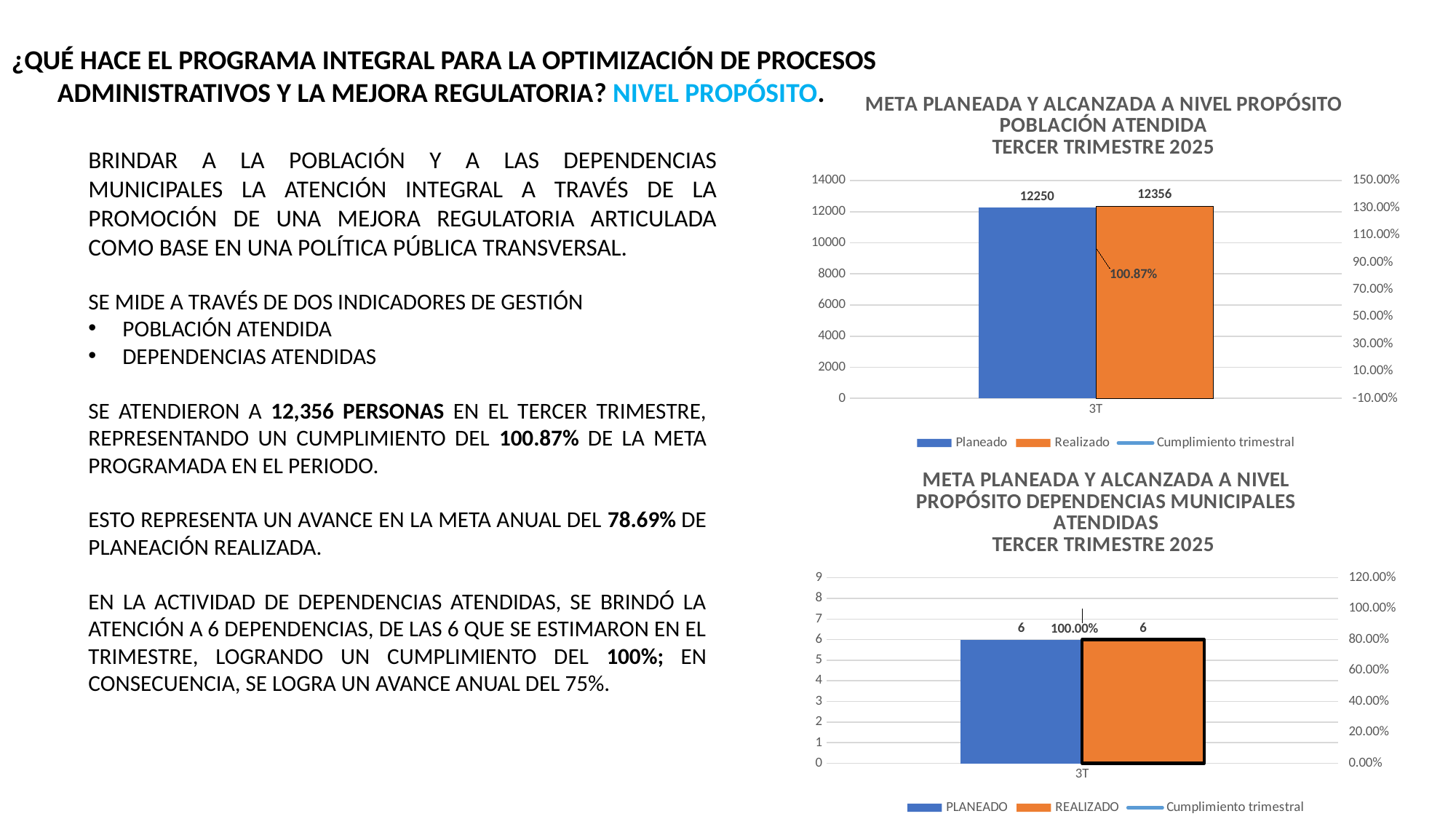

¿QUÉ HACE EL PROGRAMA INTEGRAL PARA LA OPTIMIZACIÓN DE PROCESOS ADMINISTRATIVOS Y LA MEJORA REGULATORIA? NIVEL PROPÓSITO.

### Chart: META PLANEADA Y ALCANZADA A NIVEL PROPÓSITO
POBLACIÓN ATENDIDA
TERCER TRIMESTRE 2025

| Category |  |  | Cumplimiento trimestral |
|---|---|---|---|
| 3T | 12250.0 | 12356.0 | 1.0086530612244897 |
BRINDAR A LA POBLACIÓN Y A LAS DEPENDENCIAS MUNICIPALES LA ATENCIÓN INTEGRAL A TRAVÉS DE LA PROMOCIÓN DE UNA MEJORA REGULATORIA ARTICULADA COMO BASE EN UNA POLÍTICA PÚBLICA TRANSVERSAL.

SE MIDE A TRAVÉS DE DOS INDICADORES DE GESTIÓN
POBLACIÓN ATENDIDA
DEPENDENCIAS ATENDIDAS

SE ATENDIERON A 12,356 PERSONAS EN EL TERCER TRIMESTRE, REPRESENTANDO UN CUMPLIMIENTO DEL 100.87% DE LA META PROGRAMADA EN EL PERIODO.

ESTO REPRESENTA UN AVANCE EN LA META ANUAL DEL 78.69% DE PLANEACIÓN REALIZADA.

EN LA ACTIVIDAD DE DEPENDENCIAS ATENDIDAS, SE BRINDÓ LA ATENCIÓN A 6 DEPENDENCIAS, DE LAS 6 QUE SE ESTIMARON EN EL TRIMESTRE, LOGRANDO UN CUMPLIMIENTO DEL 100%; EN CONSECUENCIA, SE LOGRA UN AVANCE ANUAL DEL 75%.

### Chart: META PLANEADA Y ALCANZADA A NIVEL PROPÓSITO DEPENDENCIAS MUNICIPALES ATENDIDAS
TERCER TRIMESTRE 2025

| Category | PLANEADO | REALIZADO | Cumplimiento trimestral |
|---|---|---|---|
| 3T | 6.0 | 6.0 | 1.0 |